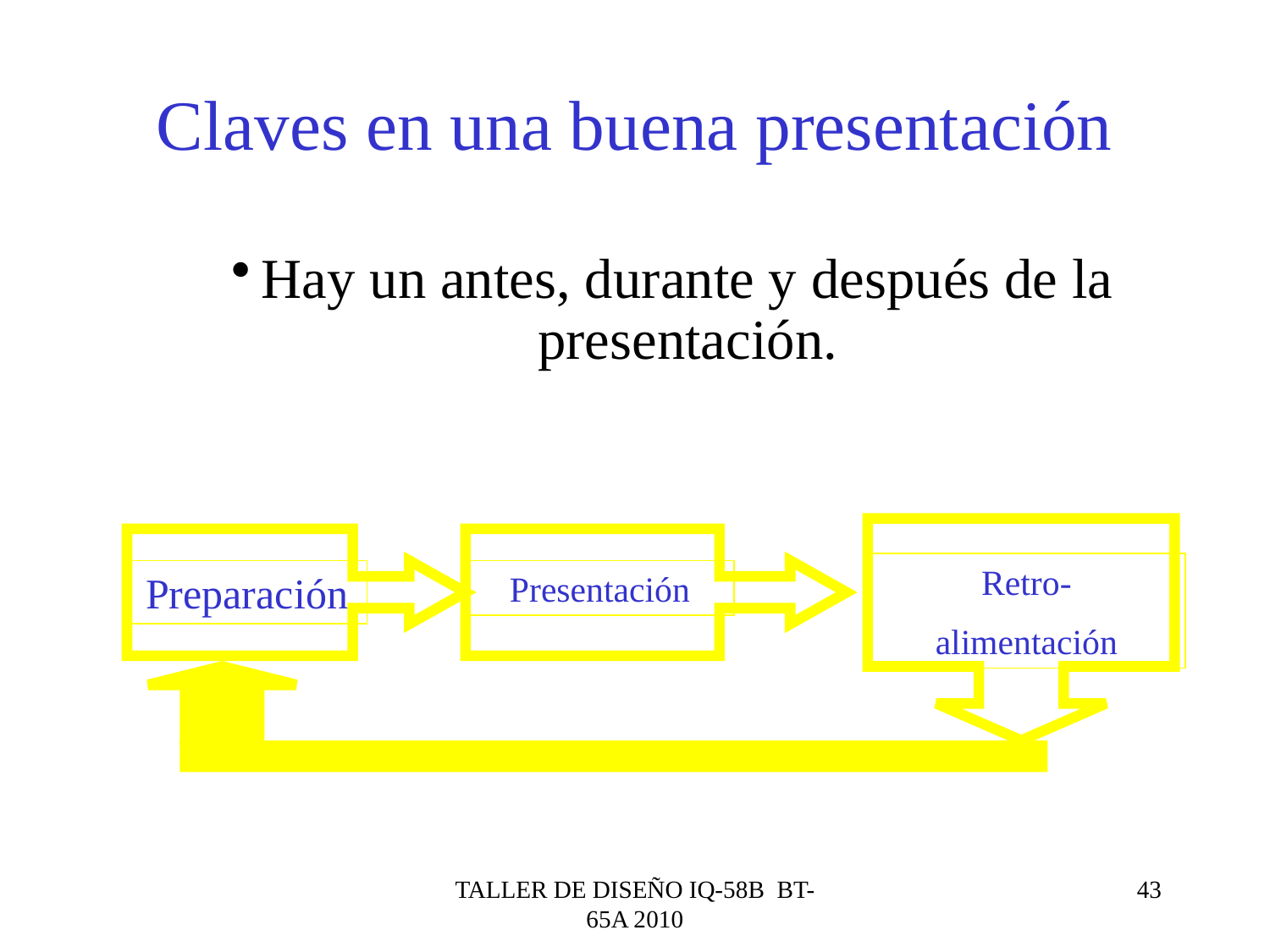

# Claves en una buena presentación

Hay un antes, durante y después de la presentación.

Retro-
alimentación

Preparación

Presentación

TALLER DE DISEÑO IQ-58B  BT-65A 2010
43